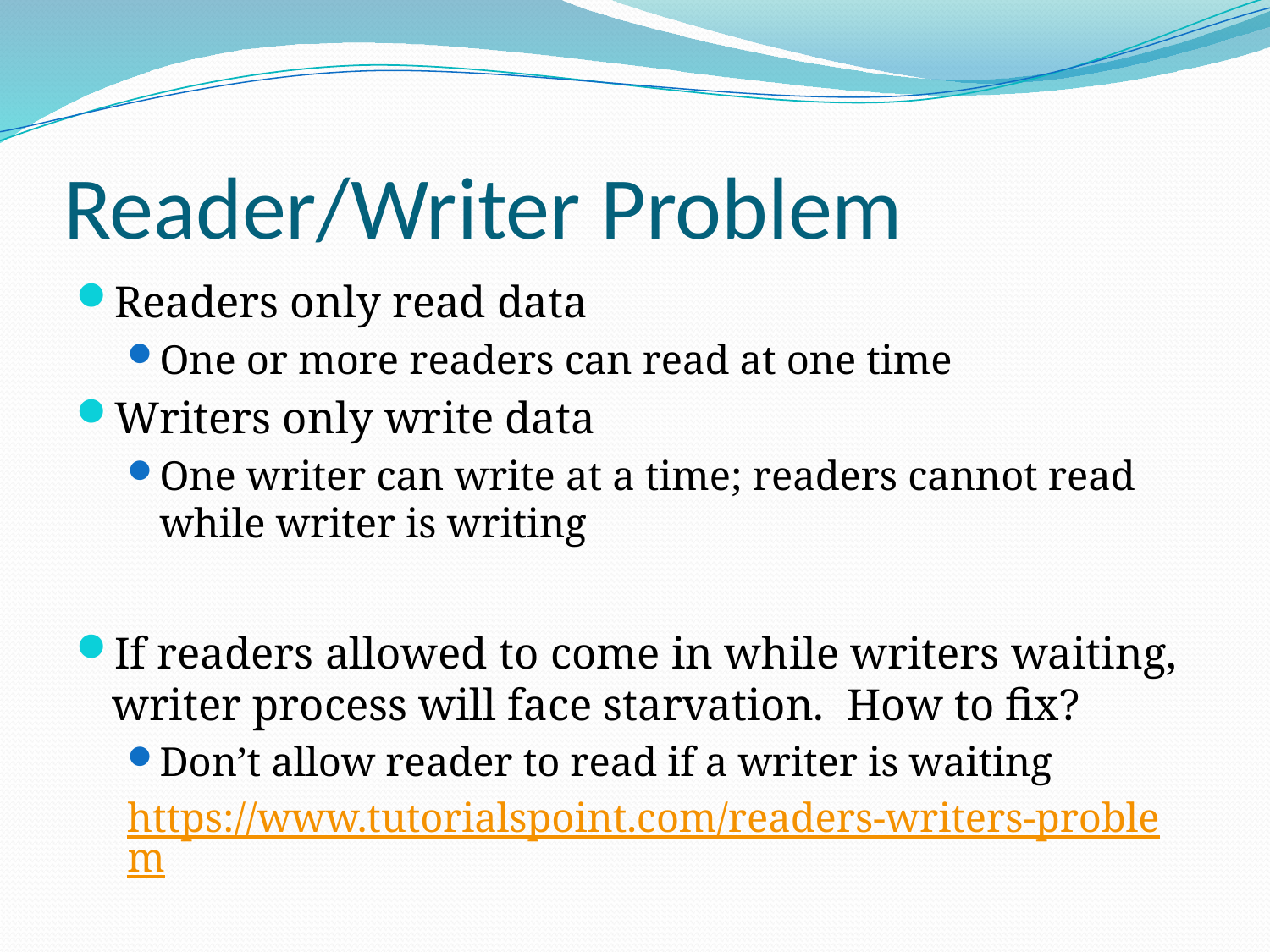

# Reader/Writer Problem
Readers only read data
One or more readers can read at one time
Writers only write data
One writer can write at a time; readers cannot read while writer is writing

If readers allowed to come in while writers waiting, writer process will face starvation.  How to fix?
Don’t allow reader to read if a writer is waiting
https://www.tutorialspoint.com/readers-writers-problem